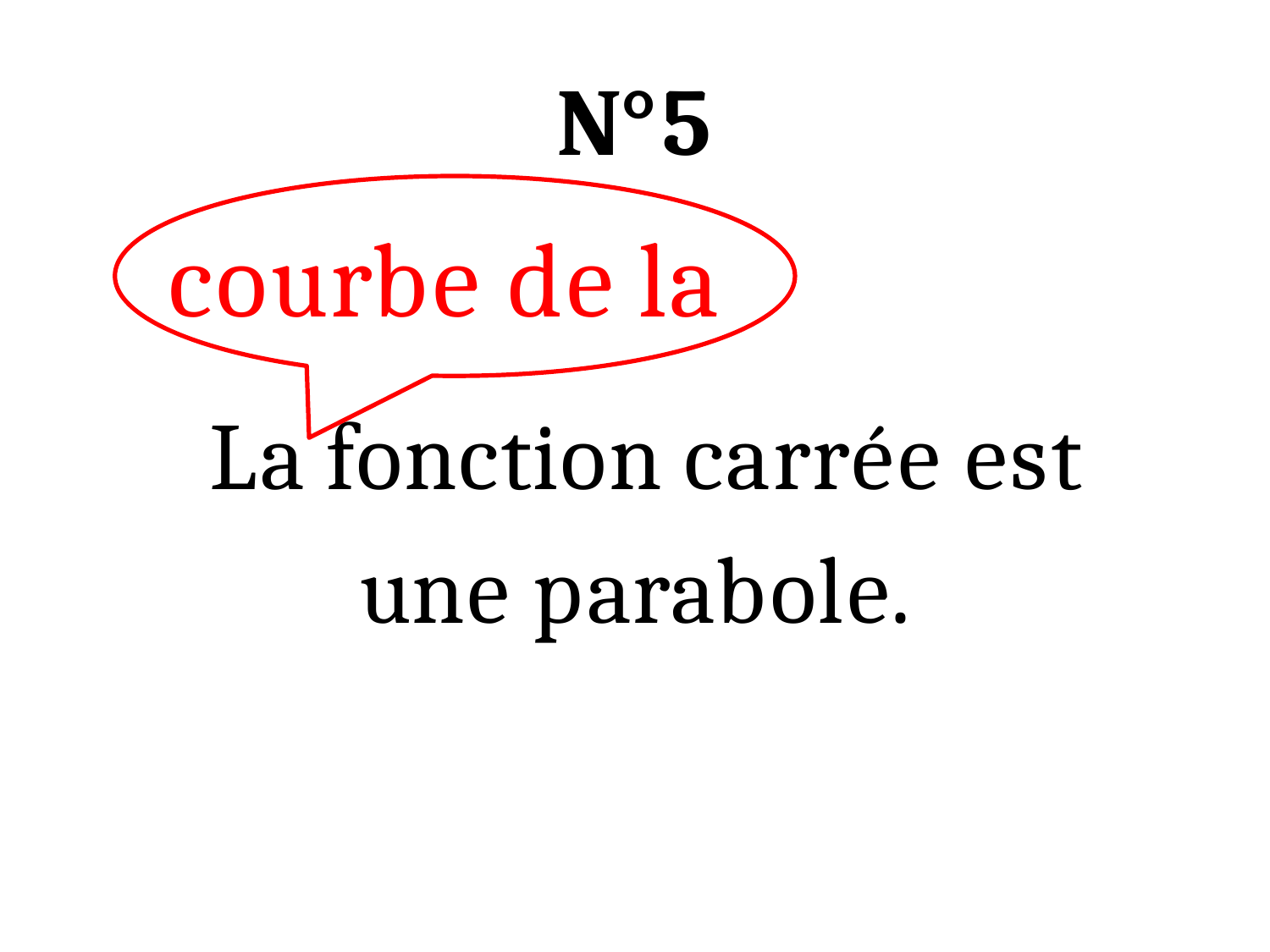

# N°5

courbe de la

 La fonction carrée est
une parabole.